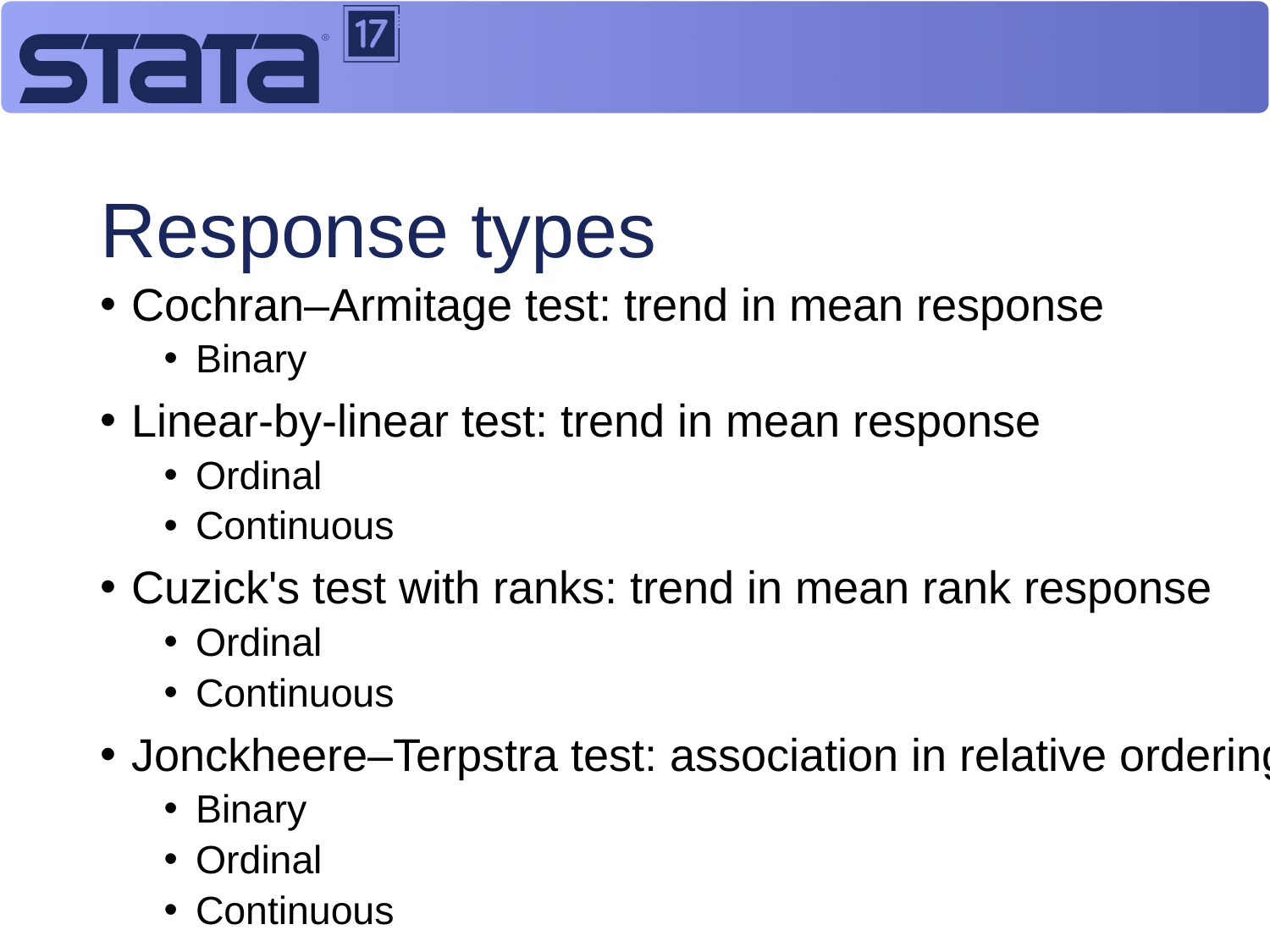

# Response types
Cochran–Armitage test: trend in mean response
Binary
Linear-by-linear test: trend in mean response
Ordinal
Continuous
Cuzick's test with ranks: trend in mean rank response
Ordinal
Continuous
Jonckheere–Terpstra test: association in relative ordering
Binary
Ordinal
Continuous